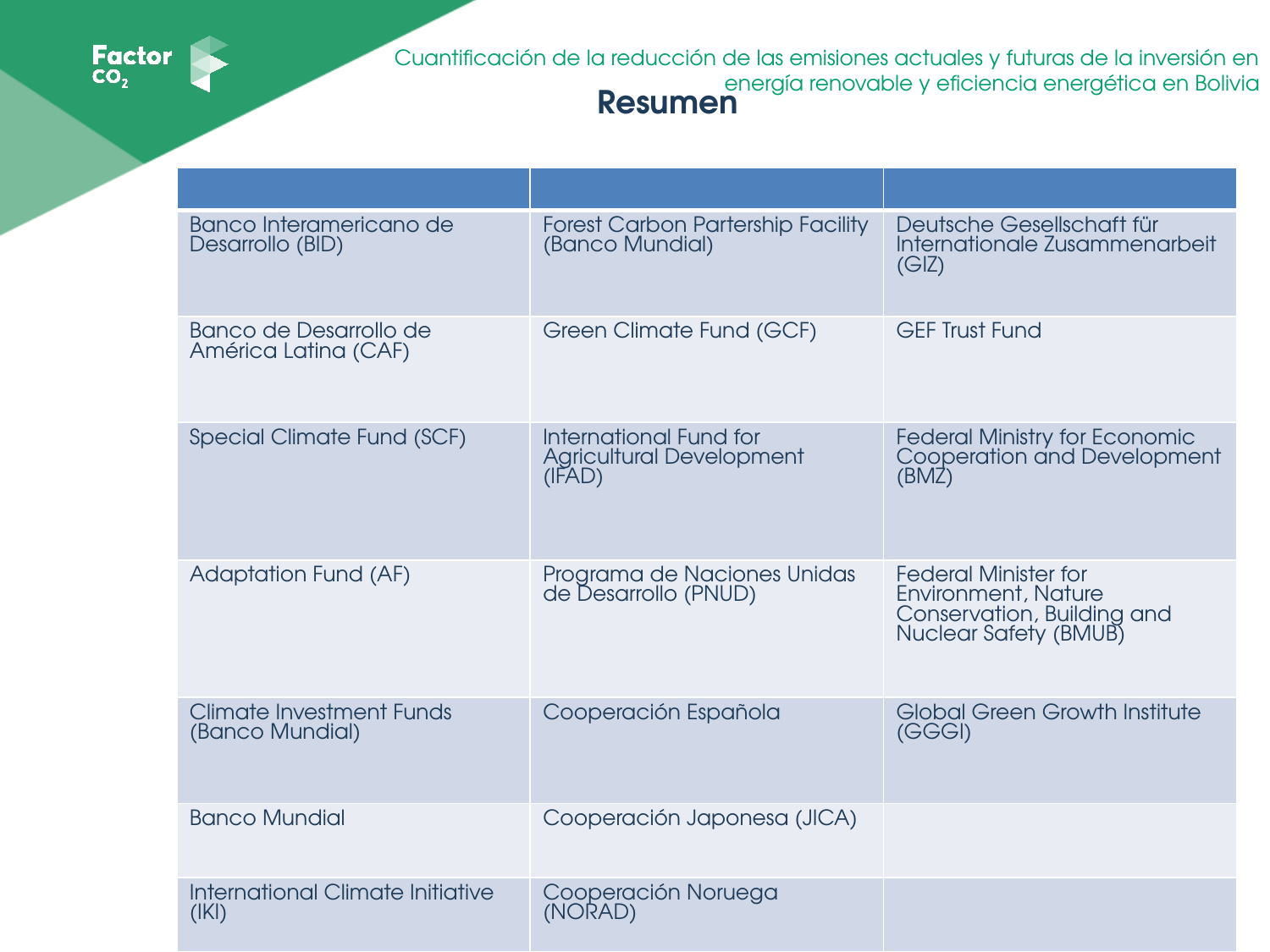

Resumen
|  |  |  |
| --- | --- | --- |
| Banco Interamericano de Desarrollo (BID) | Forest Carbon Partership Facility (Banco Mundial) | Deutsche Gesellschaft für Internationale Zusammenarbeit (GIZ) |
| Banco de Desarrollo de América Latina (CAF) | Green Climate Fund (GCF) | GEF Trust Fund |
| Special Climate Fund (SCF) | International Fund for Agricultural Development (IFAD) | Federal Ministry for Economic Cooperation and Development (BMZ) |
| Adaptation Fund (AF) | Programa de Naciones Unidas de Desarrollo (PNUD) | Federal Minister for Environment, Nature Conservation, Building and Nuclear Safety (BMUB) |
| Climate Investment Funds (Banco Mundial) | Cooperación Española | Global Green Growth Institute (GGGI) |
| Banco Mundial | Cooperación Japonesa (JICA) |  |
| International Climate Initiative (IKI) | Cooperación Noruega (NORAD) |  |
103